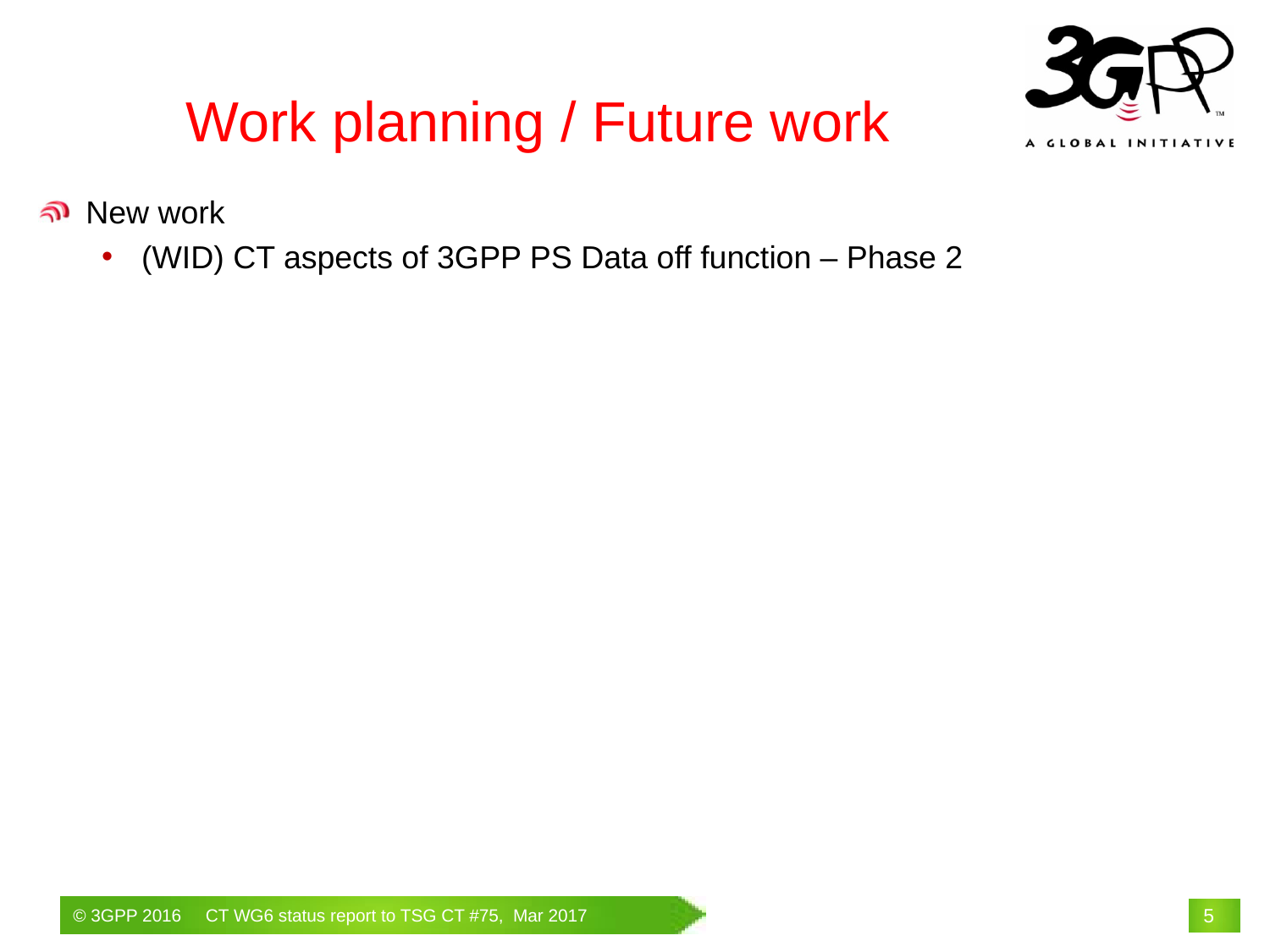

Work planning / Future work
New work
(WID) CT aspects of 3GPP PS Data off function – Phase 2